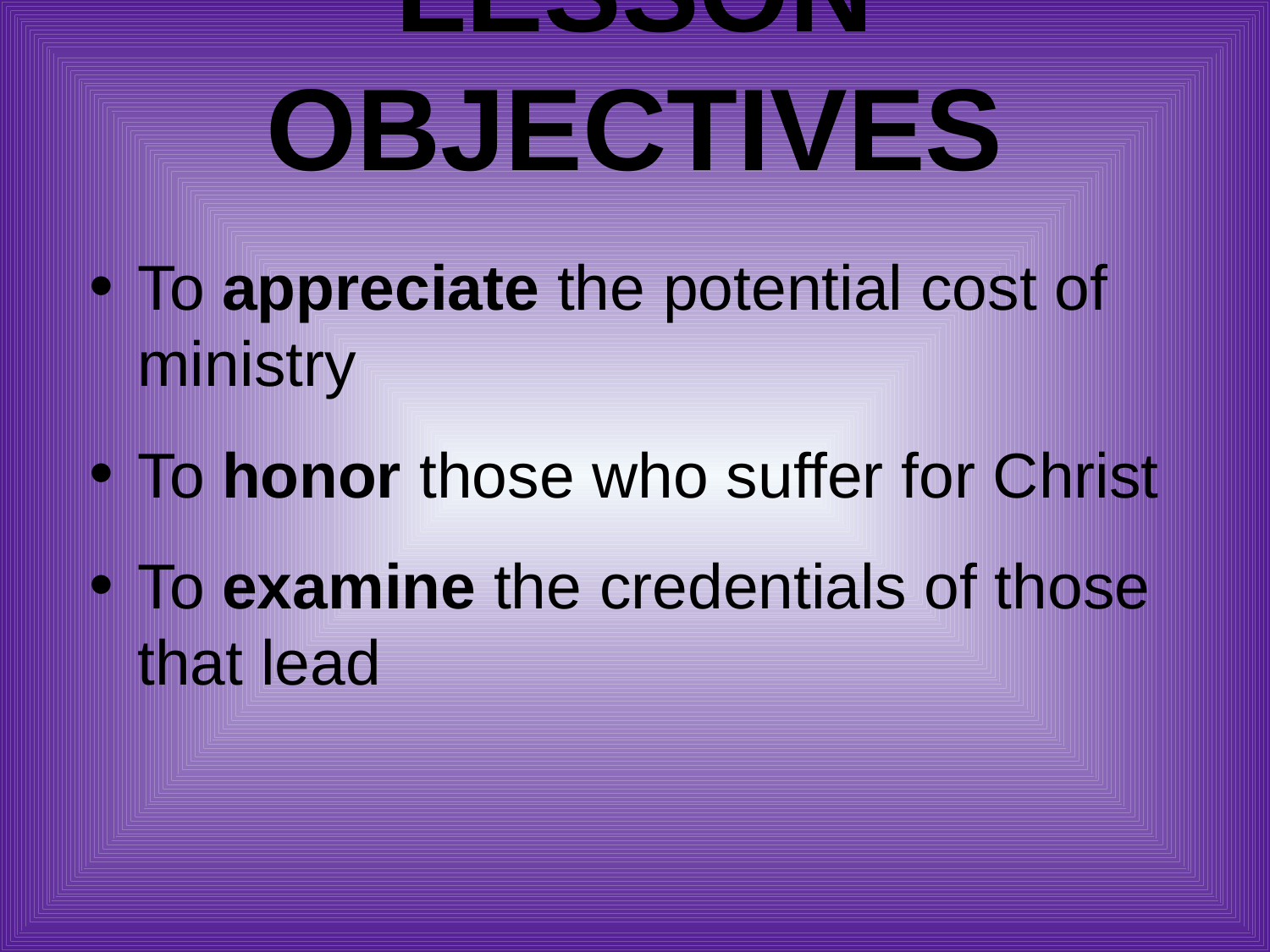

# Lesson Objectives
To appreciate the potential cost of ministry
To honor those who suffer for Christ
To examine the credentials of those that lead